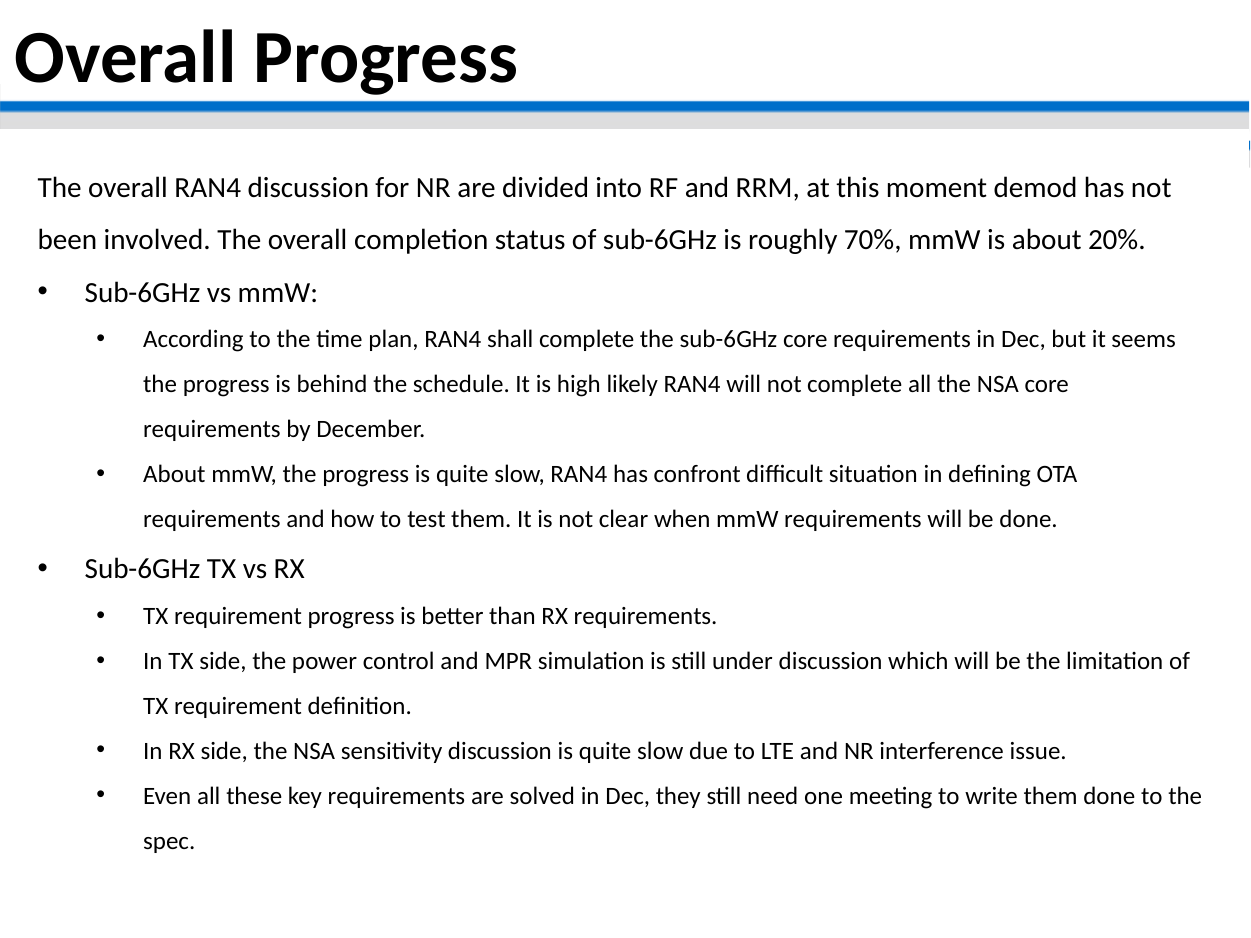

Overall Progress
The overall RAN4 discussion for NR are divided into RF and RRM, at this moment demod has not been involved. The overall completion status of sub-6GHz is roughly 70%, mmW is about 20%.
Sub-6GHz vs mmW:
According to the time plan, RAN4 shall complete the sub-6GHz core requirements in Dec, but it seems the progress is behind the schedule. It is high likely RAN4 will not complete all the NSA core requirements by December.
About mmW, the progress is quite slow, RAN4 has confront difficult situation in defining OTA requirements and how to test them. It is not clear when mmW requirements will be done.
Sub-6GHz TX vs RX
TX requirement progress is better than RX requirements.
In TX side, the power control and MPR simulation is still under discussion which will be the limitation of TX requirement definition.
In RX side, the NSA sensitivity discussion is quite slow due to LTE and NR interference issue.
Even all these key requirements are solved in Dec, they still need one meeting to write them done to the spec.